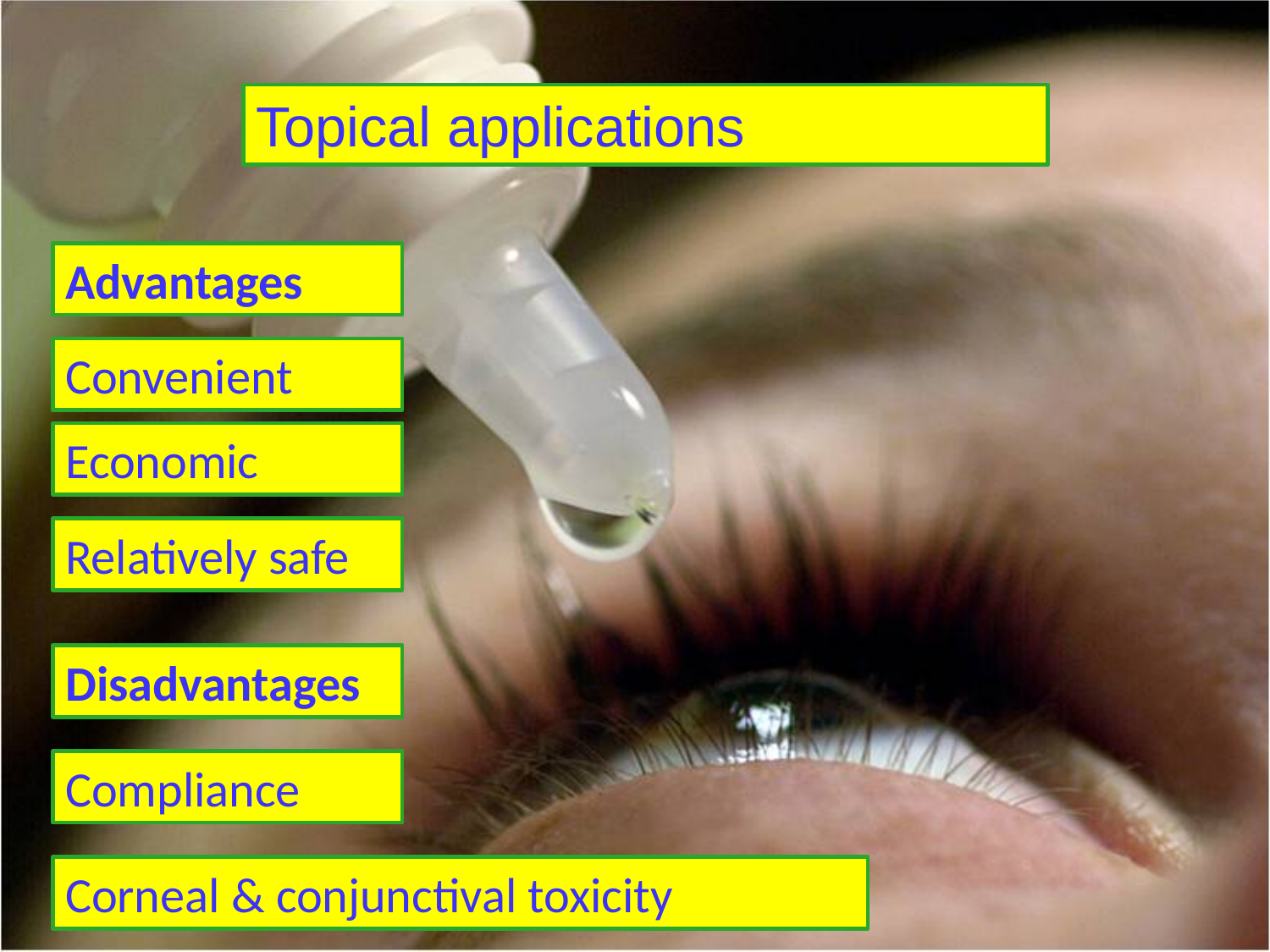

Topical applications
Advantages
Convenient
Economic
Relatively safe
Disadvantages
Compliance
Corneal & conjunctival toxicity